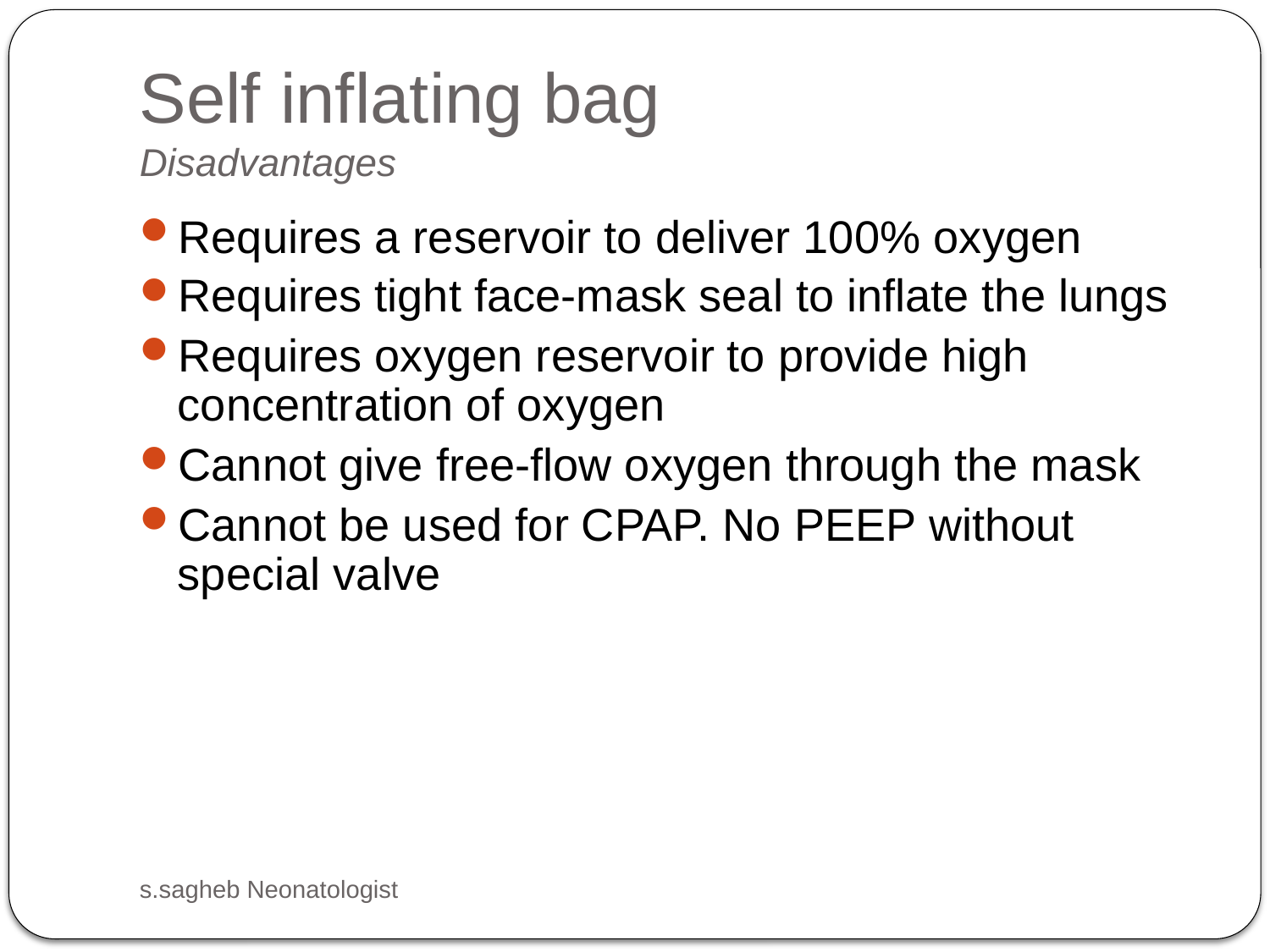

# Self inflating bag Disadvantages
Requires a reservoir to deliver 100% oxygen
Requires tight face-mask seal to inflate the lungs
Requires oxygen reservoir to provide high concentration of oxygen
Cannot give free-flow oxygen through the mask
Cannot be used for CPAP. No PEEP without special valve

s.sagheb Neonatologist